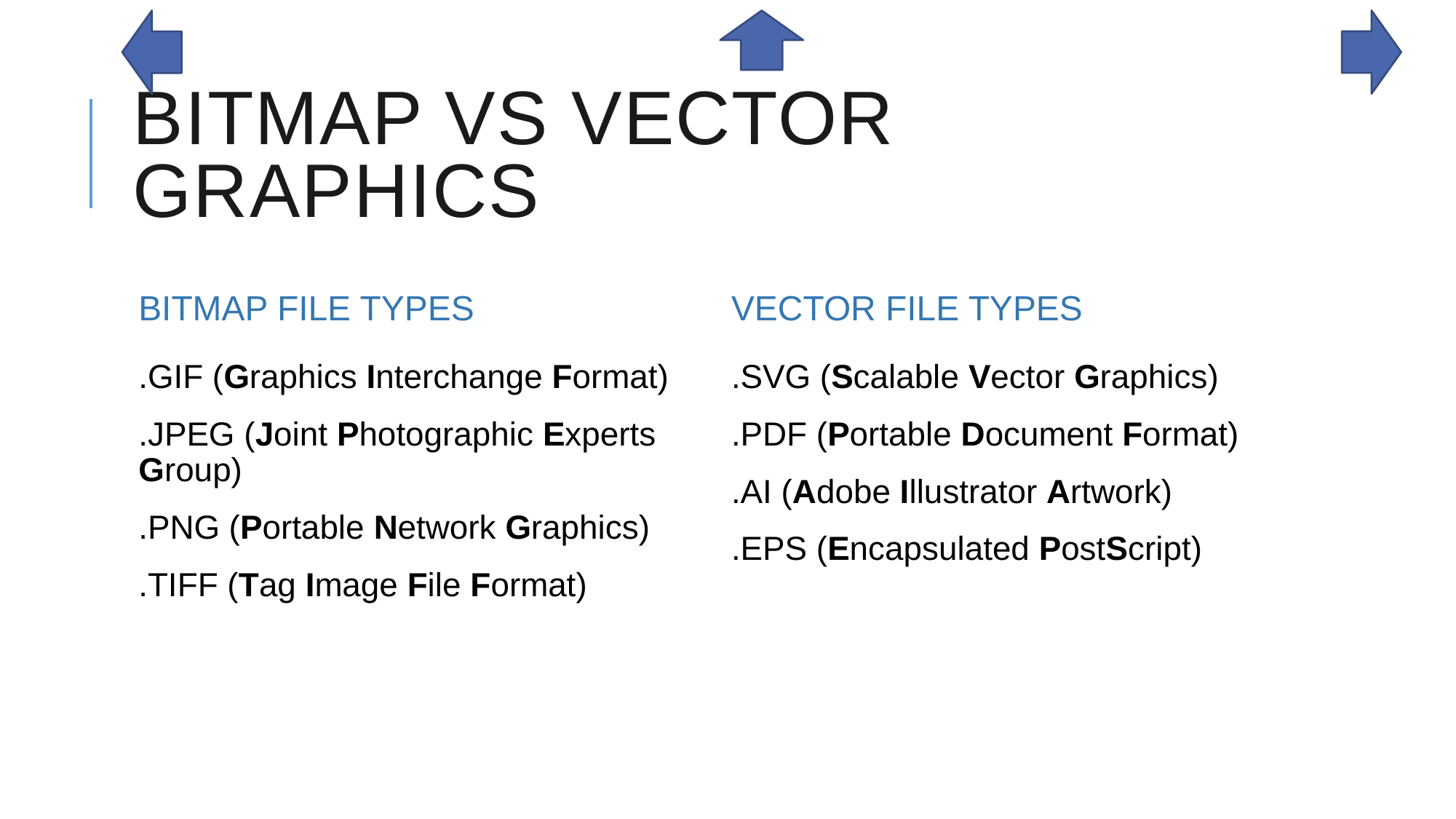

# Bitmap vs vector graphics
BITMAP FILE TYPES
VECTOR FILE TYPES
.GIF (Graphics Interchange Format)
.JPEG (Joint Photographic Experts Group)
.PNG (Portable Network Graphics)
.TIFF (Tag Image File Format)
.SVG (Scalable Vector Graphics)
.PDF (Portable Document Format)
.AI (Adobe Illustrator Artwork)
.EPS (Encapsulated PostScript)